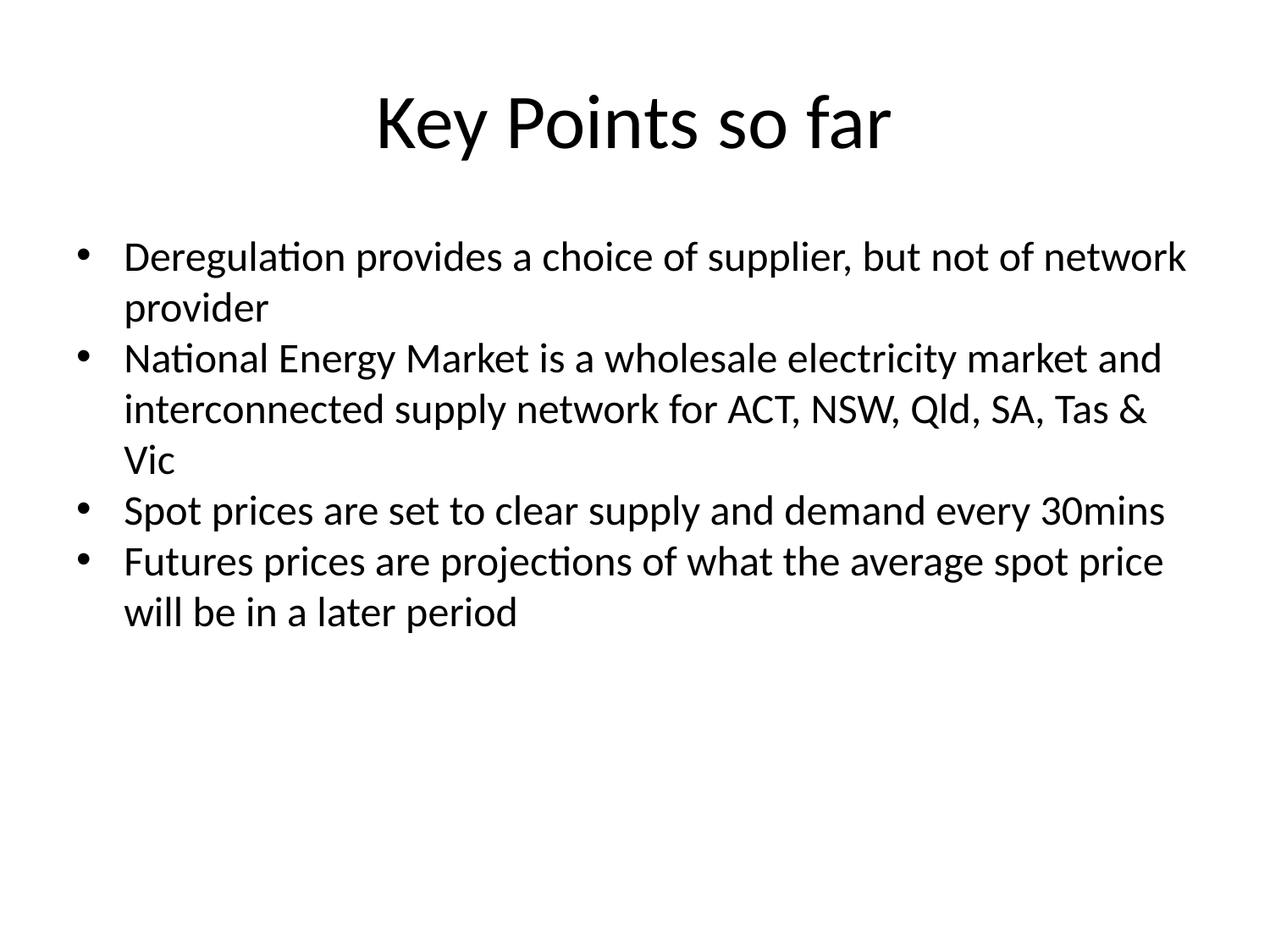

# Key Points so far
Deregulation provides a choice of supplier, but not of network provider
National Energy Market is a wholesale electricity market and interconnected supply network for ACT, NSW, Qld, SA, Tas & Vic
Spot prices are set to clear supply and demand every 30mins
Futures prices are projections of what the average spot price will be in a later period